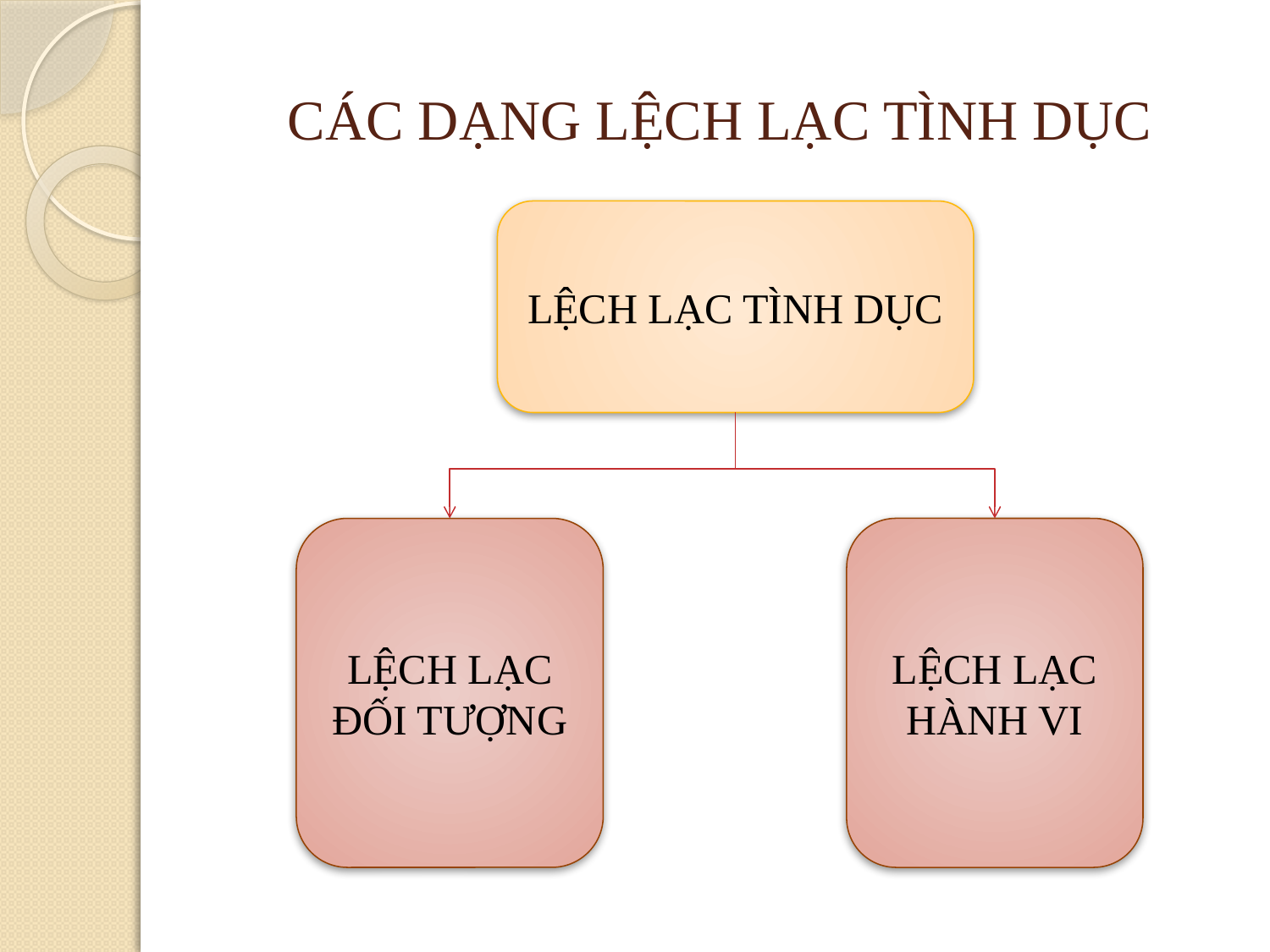

# CÁC DẠNG LỆCH LẠC TÌNH DỤC

LỆCH LẠC TÌNH DỤC
LỆCH LẠC ĐỐI TƯỢNG
LỆCH LẠC HÀNH VI